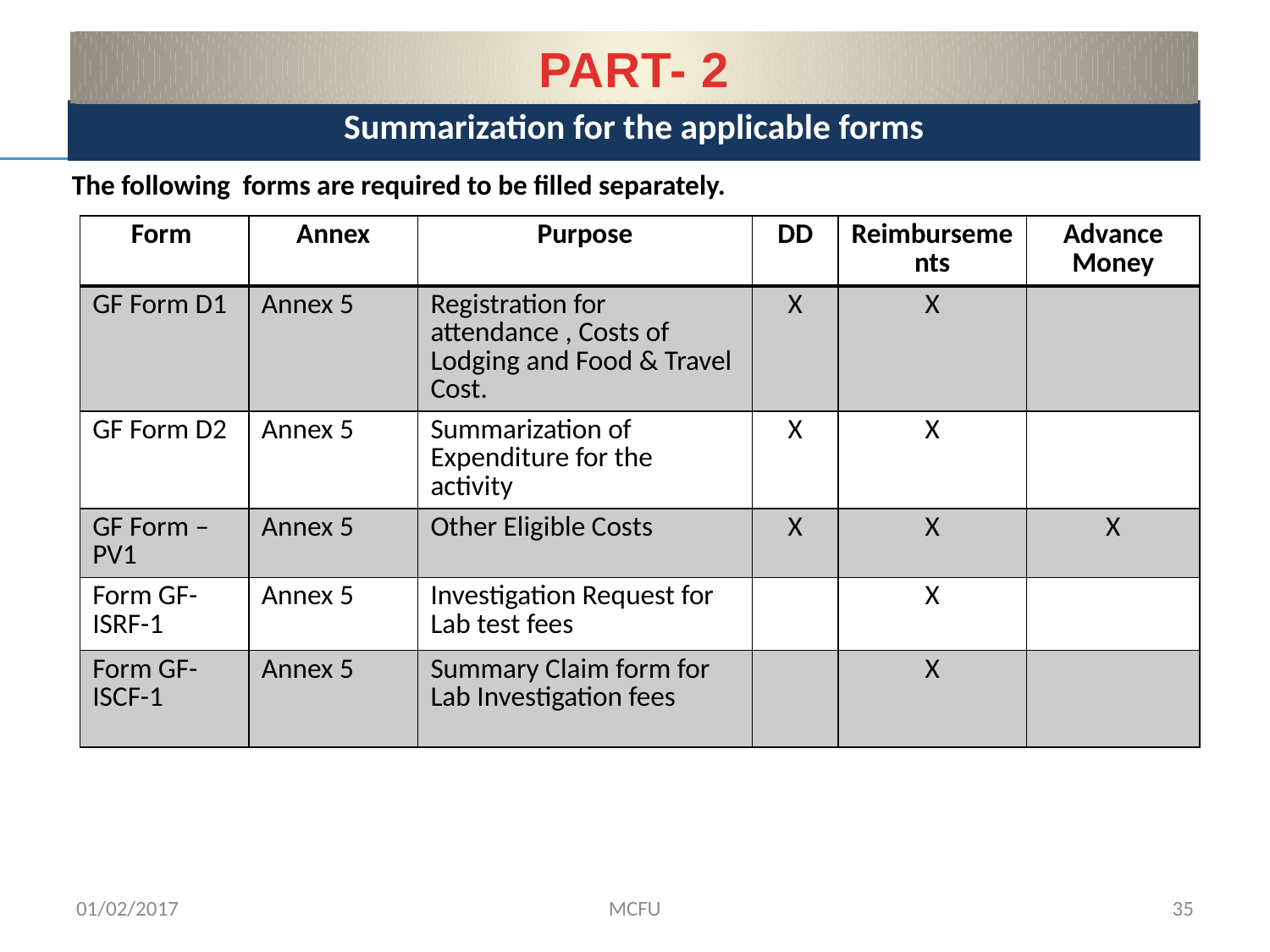

PART- 2
Summarization for the applicable forms
 The following  forms are required to be filled separately.

| Form | Annex | Purpose | DD | Reimbursements | Advance Money |
| --- | --- | --- | --- | --- | --- |
| GF Form D1 | Annex 5 | Registration for attendance , Costs of Lodging and Food & Travel Cost. | X | X |  |
| GF Form D2 | Annex 5 | Summarization of Expenditure for the activity | X | X |  |
| GF Form –PV1 | Annex 5 | Other Eligible Costs | X | X | X |
| Form GF-ISRF-1 | Annex 5 | Investigation Request for Lab test fees |  | X |  |
| Form GF-ISCF-1 | Annex 5 | Summary Claim form for Lab Investigation fees |  | X |  |
01/02/2017
MCFU
35